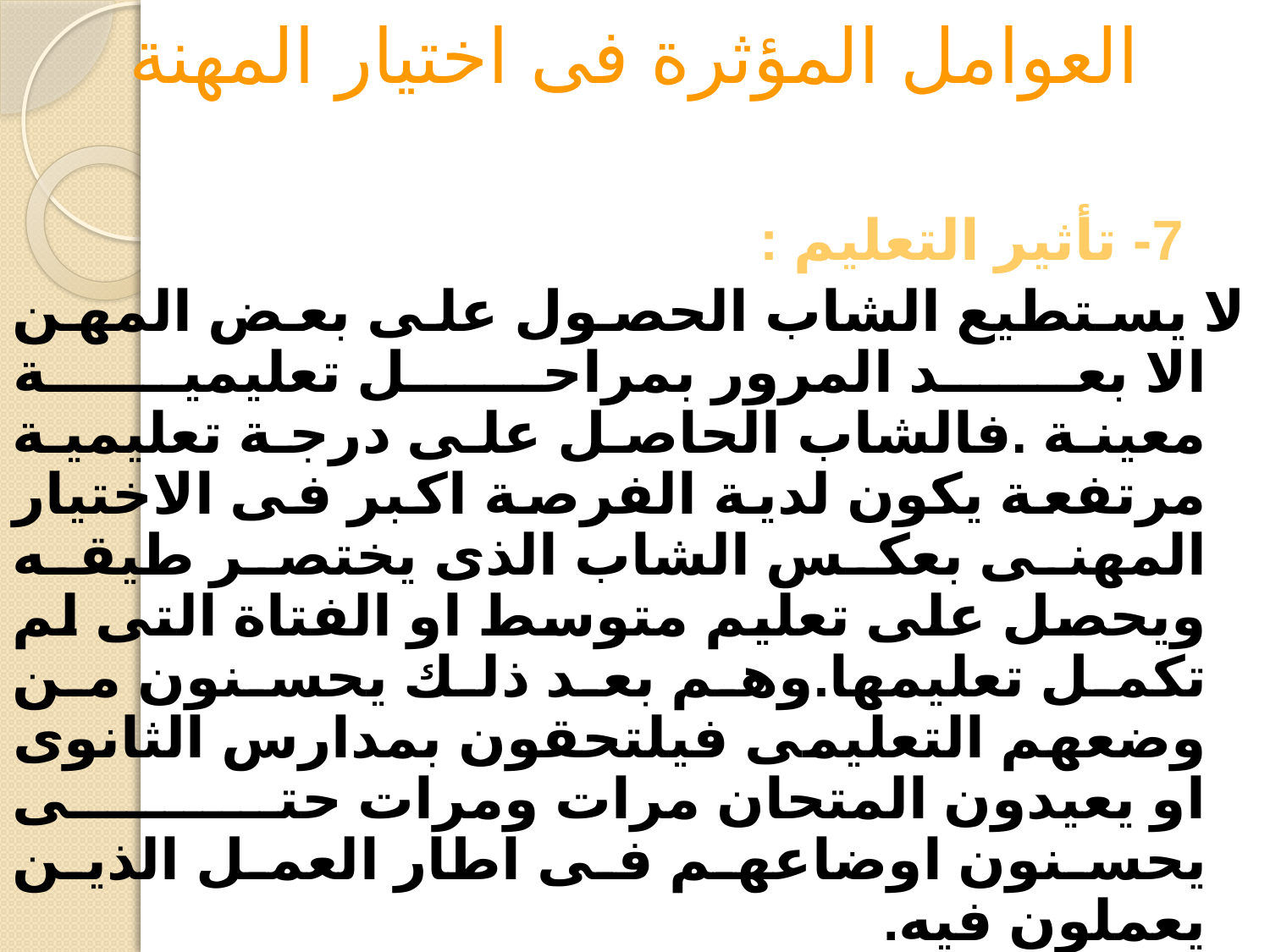

# العوامل المؤثرة فى اختيار المهنة

    7- تأثير التعليم :
لا يستطيع الشاب الحصول على بعض المهن الا بعد المرور بمراحل تعليمية معينة .فالشاب الحاصل على درجة تعليمية مرتفعة يكون لدية الفرصة اكبر فى الاختيار المهنى بعكس الشاب الذى يختصر طيقه ويحصل على تعليم متوسط او الفتاة التى لم تكمل تعليمها.وهم بعد ذلك يحسنون من وضعهم التعليمى فيلتحقون بمدارس الثانوى او يعيدون المتحان مرات ومرات حتى يحسنون اوضاعهم فى اطار العمل الذين يعملون فيه.